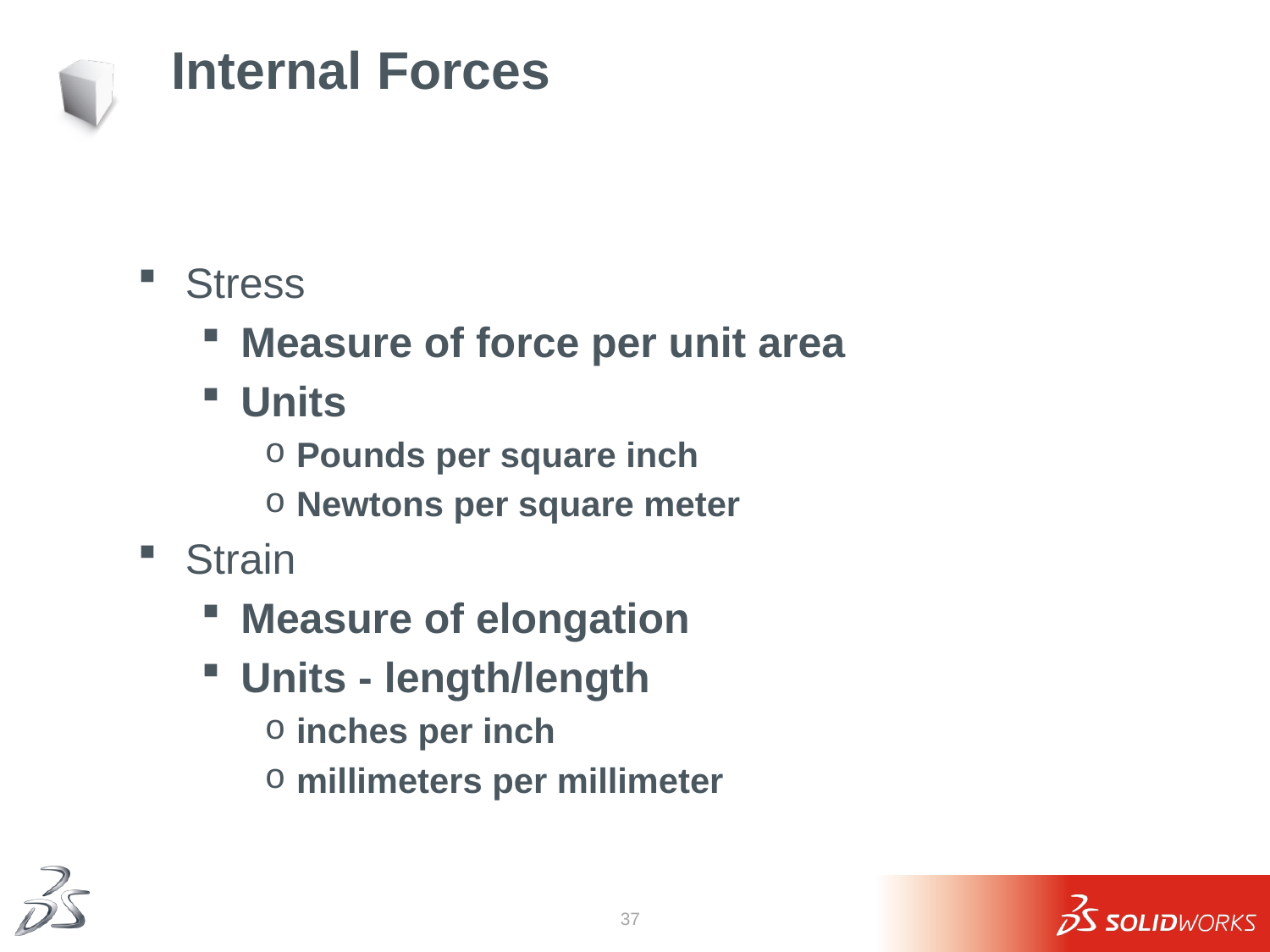

# Internal Forces
Stress
Measure of force per unit area
Units
Pounds per square inch
Newtons per square meter
Strain
Measure of elongation
Units - length/length
inches per inch
millimeters per millimeter